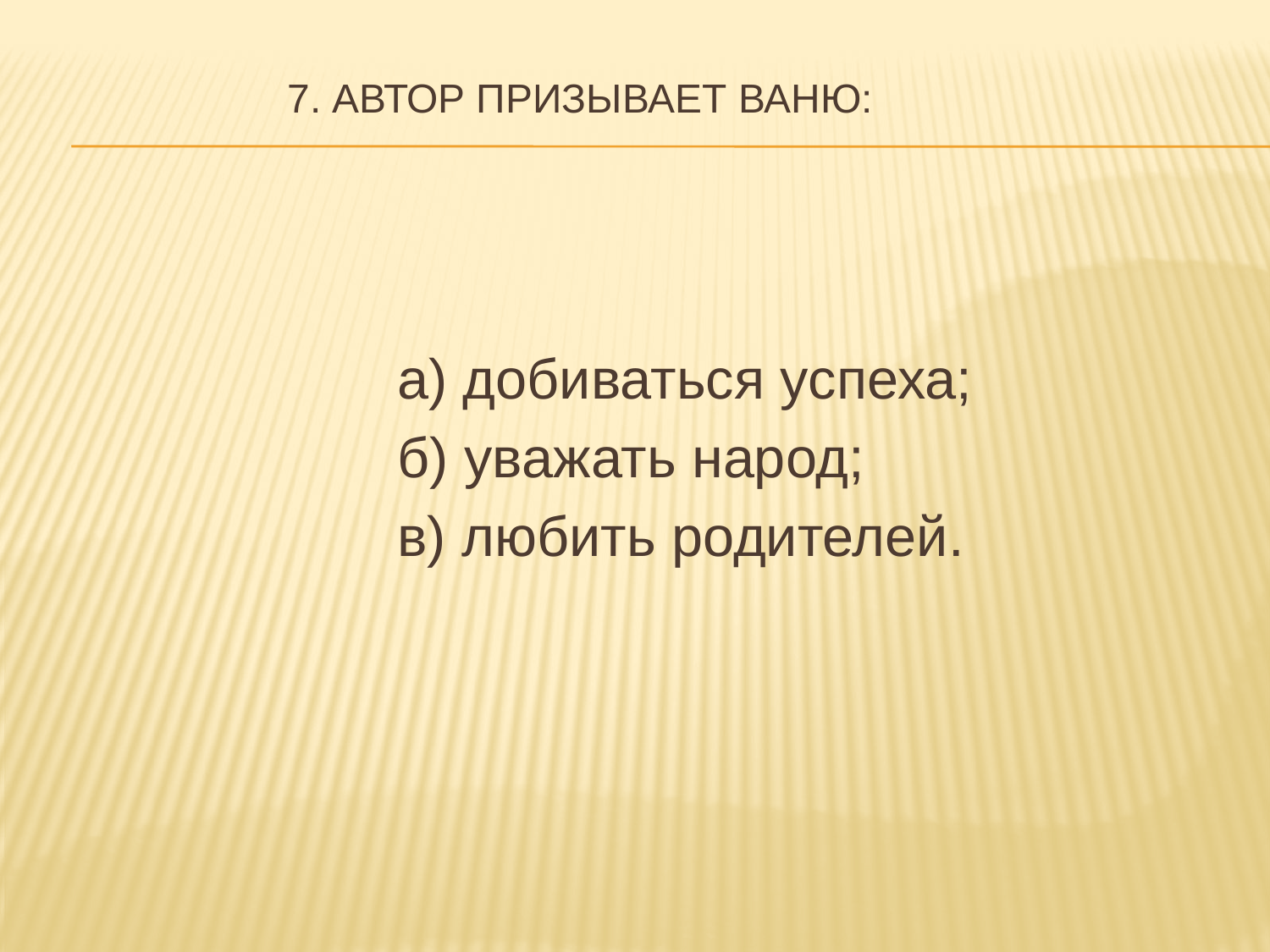

# 7. Автор призывает Ваню:
а) добиваться успеха;
б) уважать народ;
в) любить родителей.